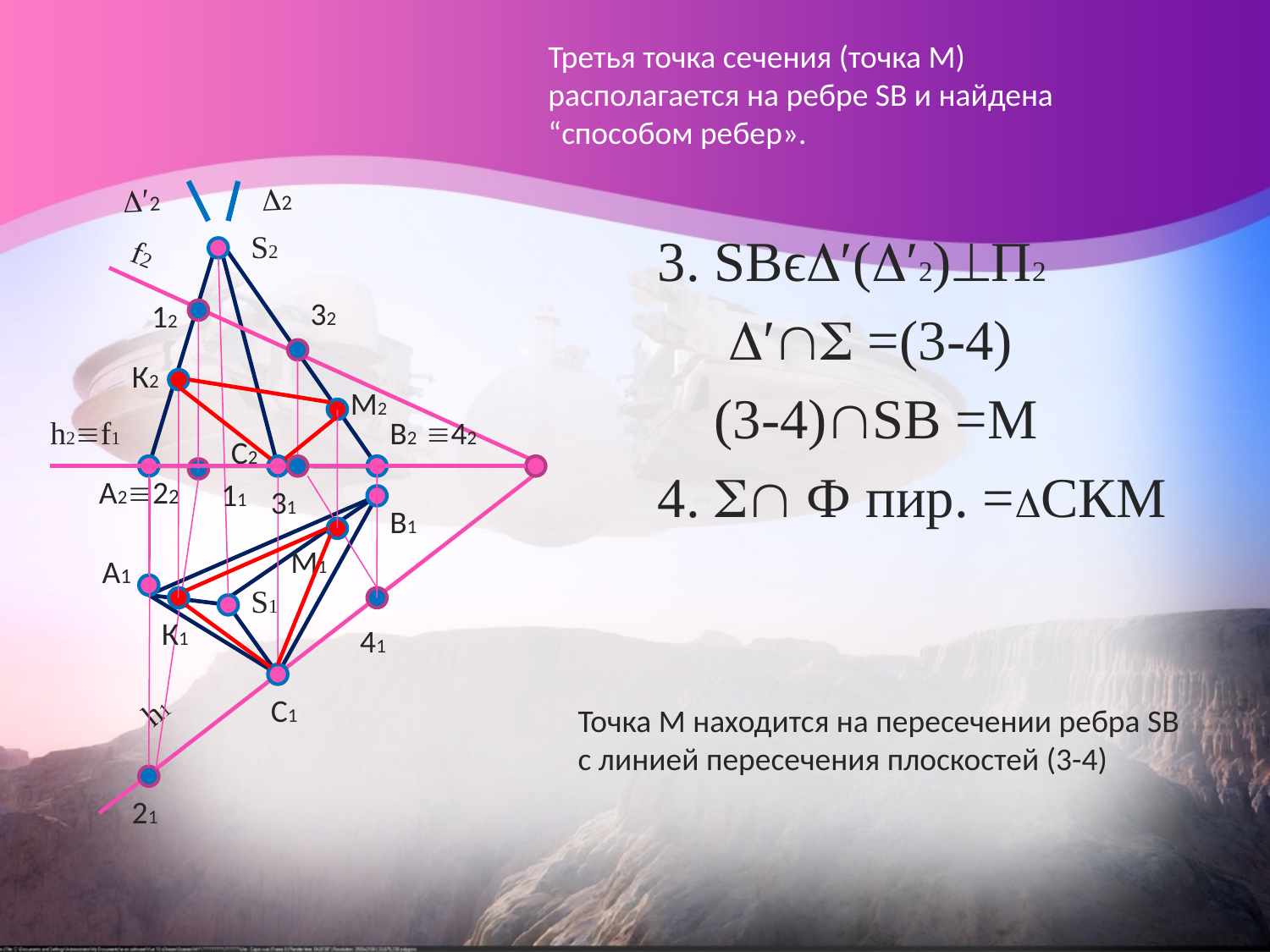

Третья точка сечения (точка М) располагается на ребре SВ и найдена “способом ребер».
Δ2
Δʹ2
3. SВϵΔʹ(Δʹ2)⊥П2
     Δʹ∩Σ =(3-4)
    (3-4)∩SВ =М
4. Σ∩ Ф пир. =ΔСКМ

S2
f2

32
12

К2

М2

h2≡f1
В2
≡42
С2

А2≡22
11
31

В1

М1
А1

S1

К1
41

С1
h1
Точка М находится на пересечении ребра SB с линией пересечения плоскостей (3-4)

21